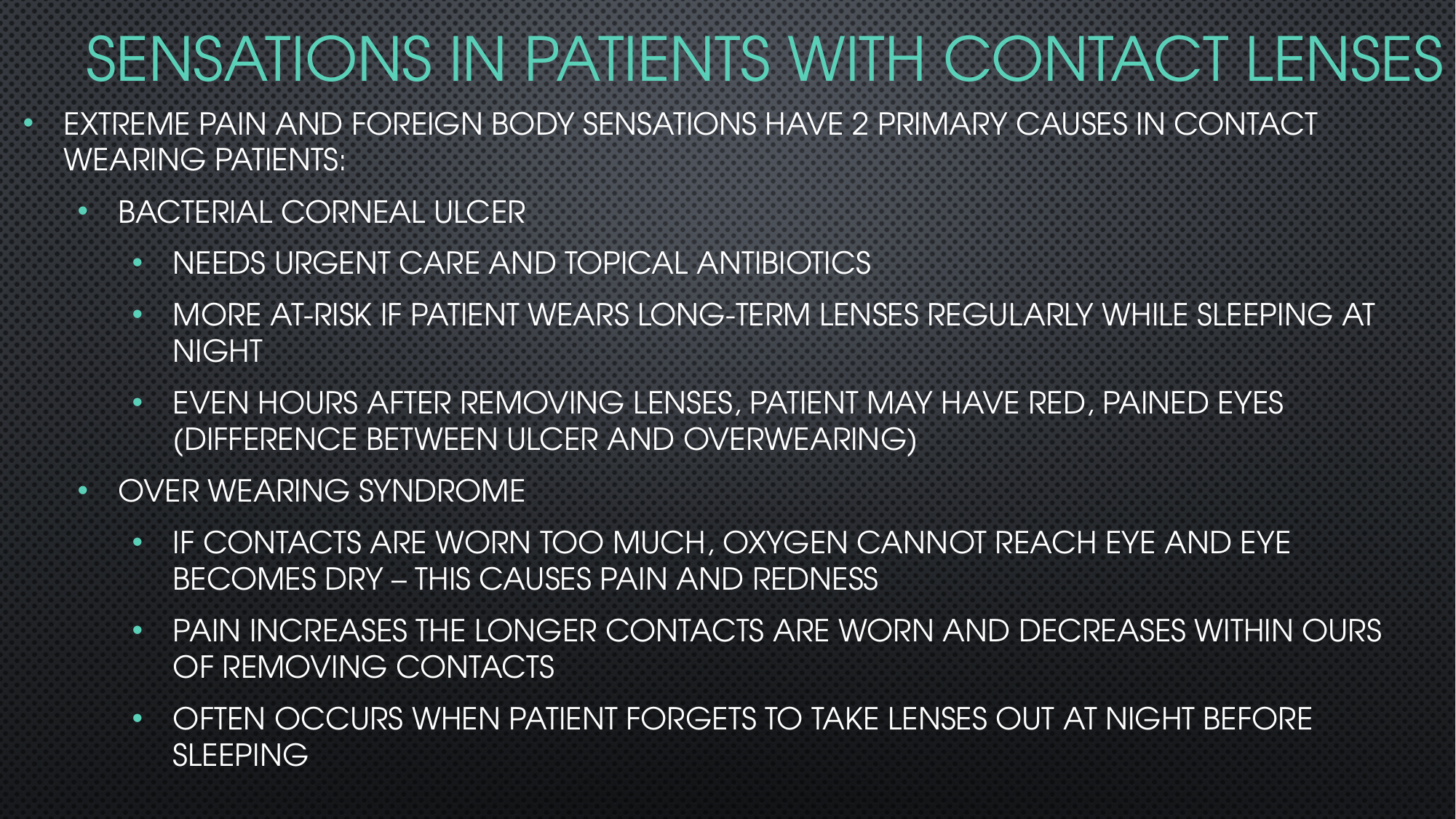

# Sensations in patients with contact lenses
Extreme pain and foreign body sensations have 2 primary causes in contact wearing patients:
Bacterial corneal ulcer
Needs urgent care and topical antibiotics
More at-risk if patient wears long-term lenses regularly while sleeping at night
Even hours after removing lenses, patient may have red, pained eyes (difference between ulcer and overwearing)
Over wearing syndrome
If contacts are worn too much, oxygen cannot reach eye and eye becomes dry – this causes pain and redness
Pain increases the longer contacts are worn and decreases within ours of removing contacts
Often occurs when patient forgets to take lenses out at night before sleeping